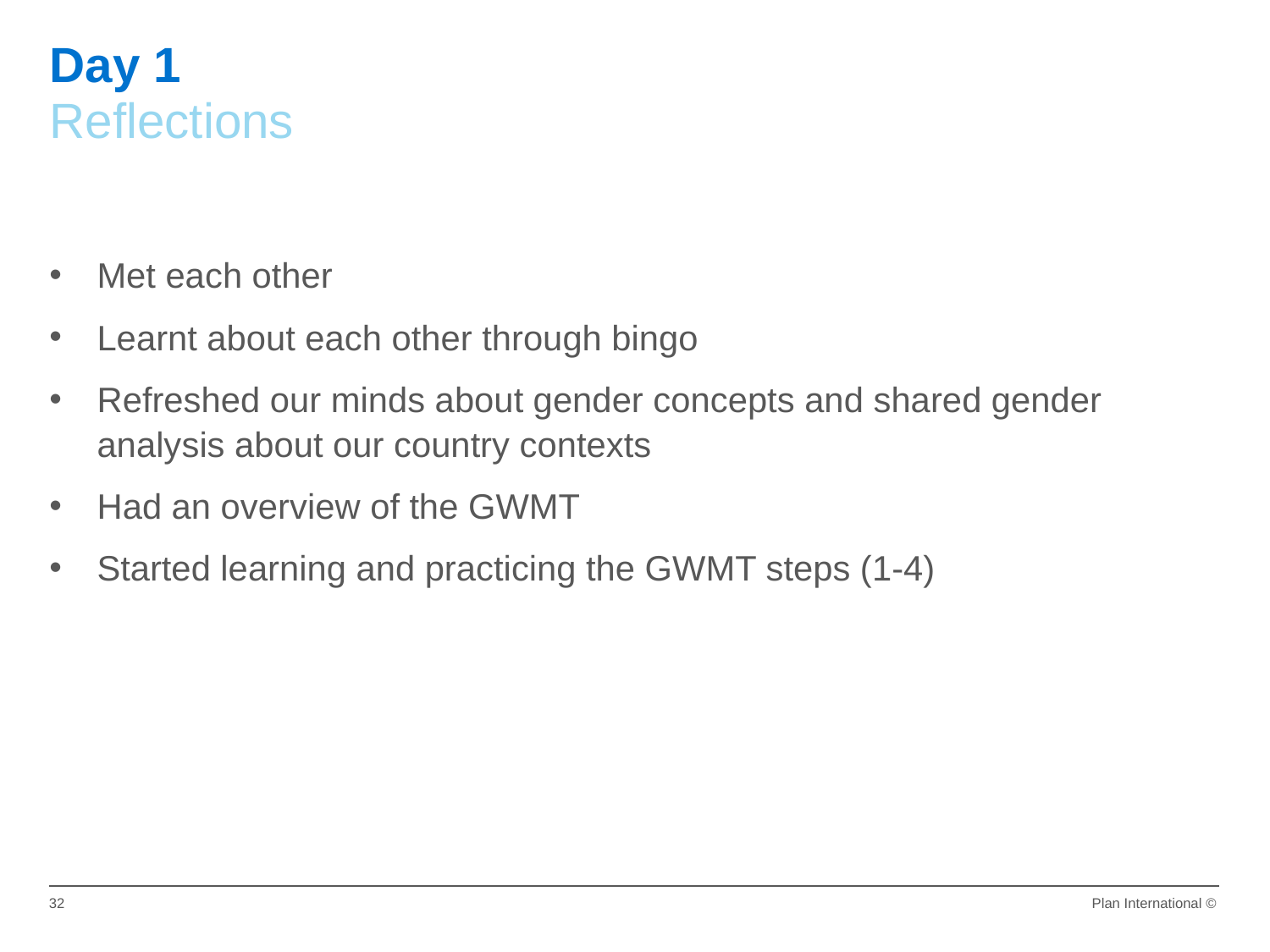

Day 1
Reflections

Met each other
Learnt about each other through bingo
Refreshed our minds about gender concepts and shared gender analysis about our country contexts
Had an overview of the GWMT
Started learning and practicing the GWMT steps (1-4)

32